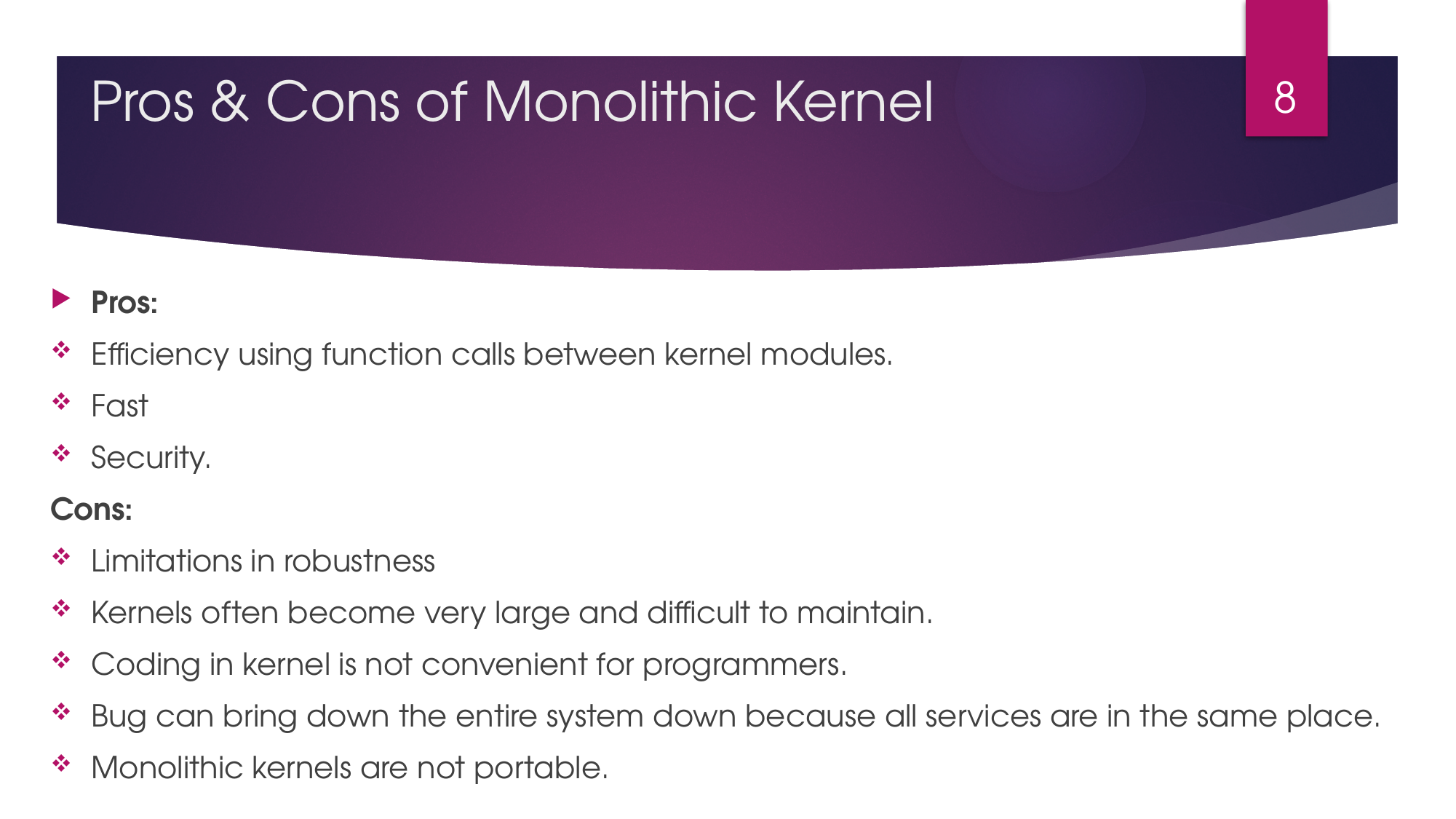

# Pros & Cons of Monolithic Kernel
8
Pros:
Efficiency using function calls between kernel modules.
Fast
Security.
Cons:
Limitations in robustness
Kernels often become very large and difficult to maintain.
Coding in kernel is not convenient for programmers.
Bug can bring down the entire system down because all services are in the same place.
Monolithic kernels are not portable.